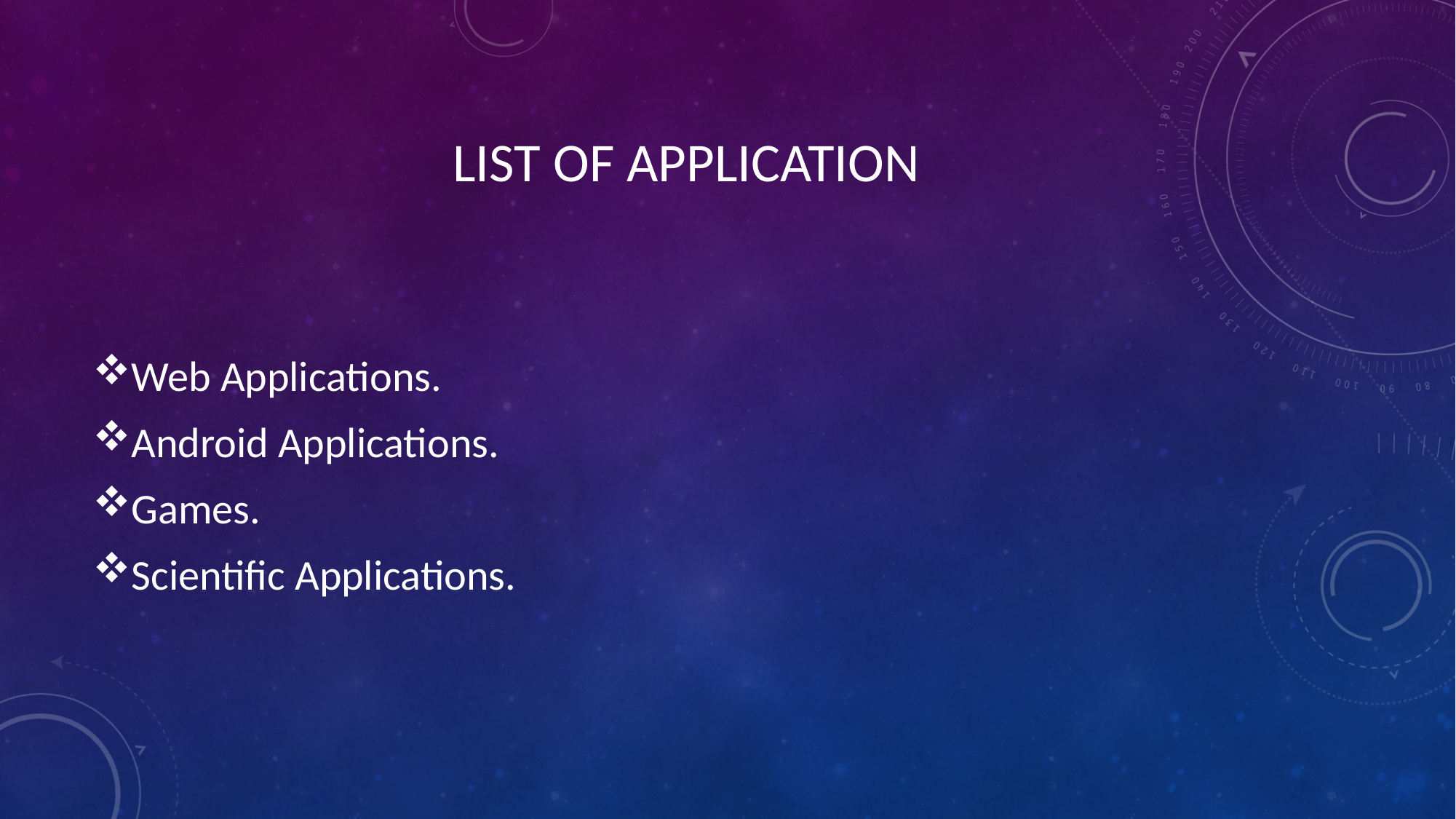

# List of application
Web Applications.
Android Applications.
Games.
Scientific Applications.